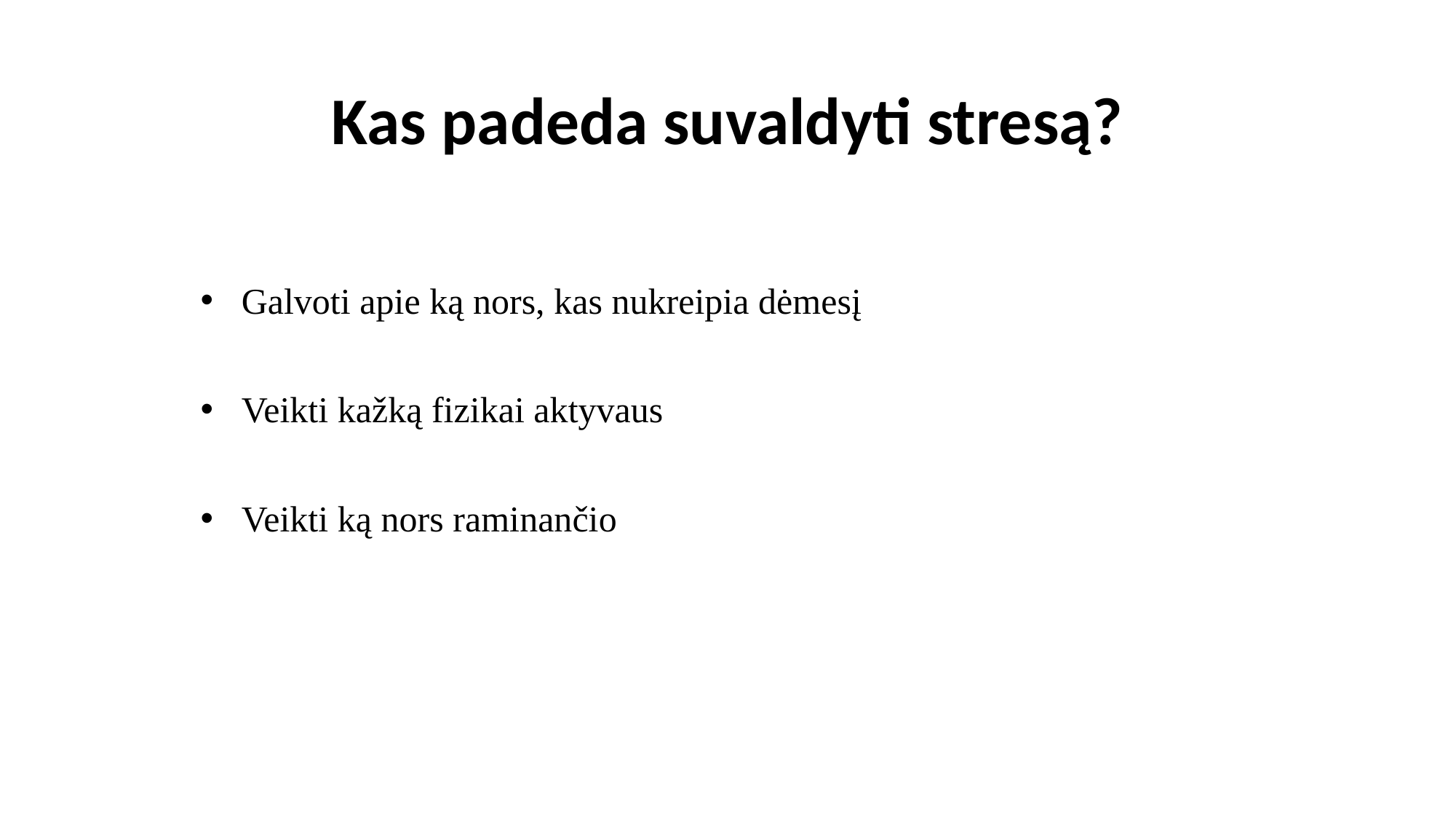

# Kas padeda suvaldyti stresą?

Galvoti apie ką nors, kas nukreipia dėmesį

Veikti kažką fizikai aktyvaus

Veikti ką nors raminančio